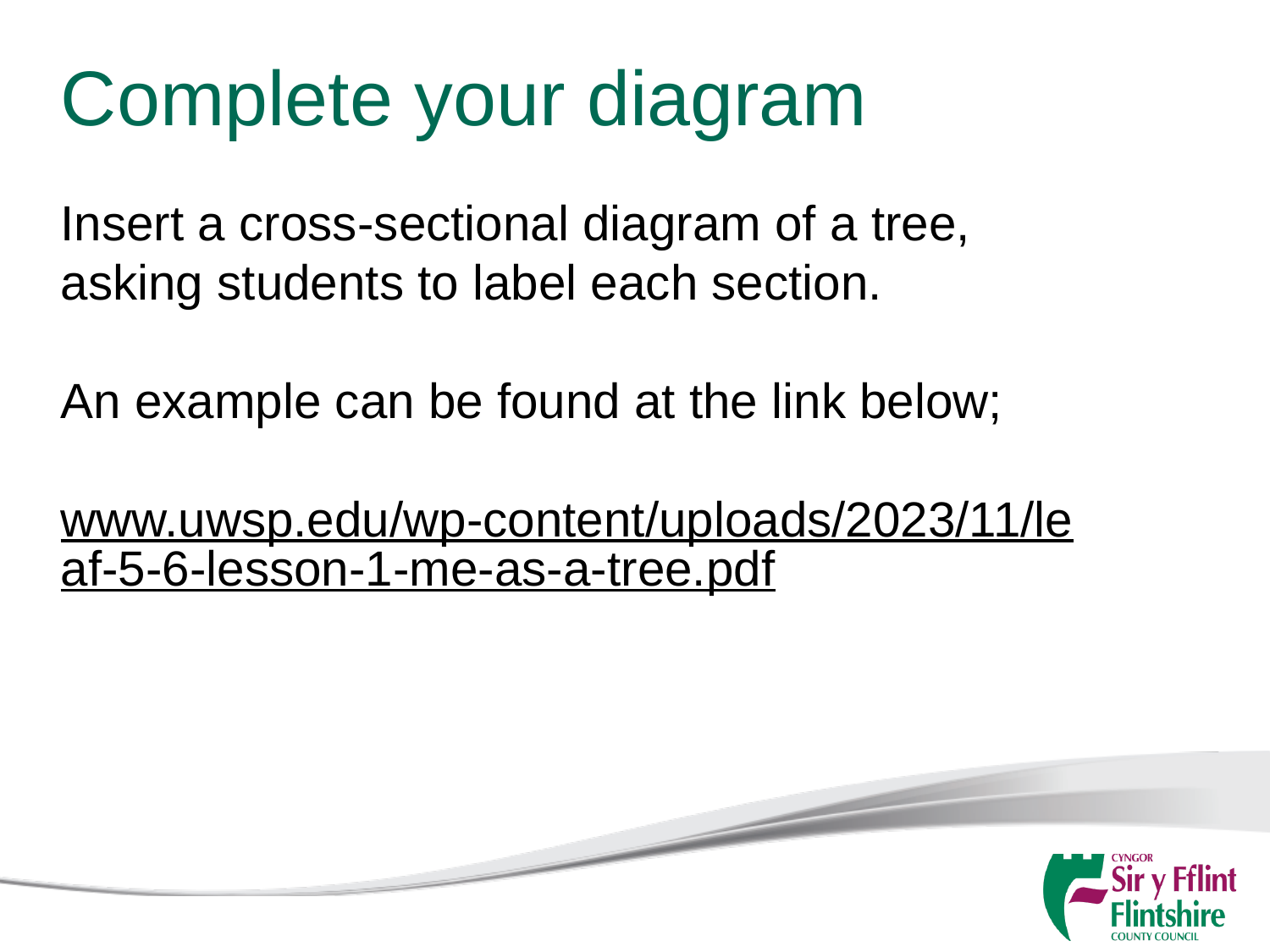

# Complete your diagram
Insert a cross-sectional diagram of a tree, asking students to label each section.

An example can be found at the link below;

www.uwsp.edu/wp-content/uploads/2023/11/leaf-5-6-lesson-1-me-as-a-tree.pdf